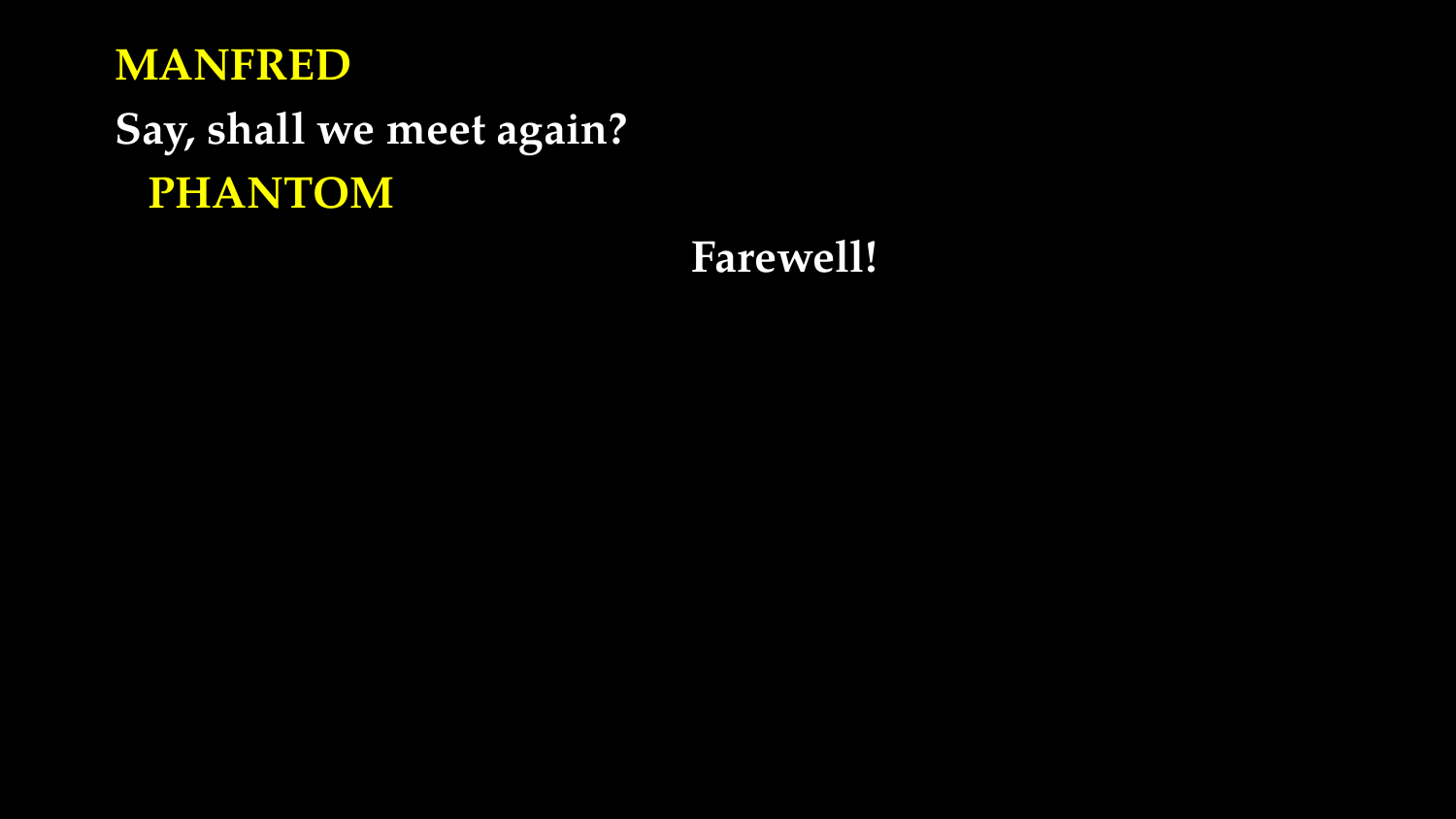

# Manfred Say, shall we meet again? PHANTOM Farewell!